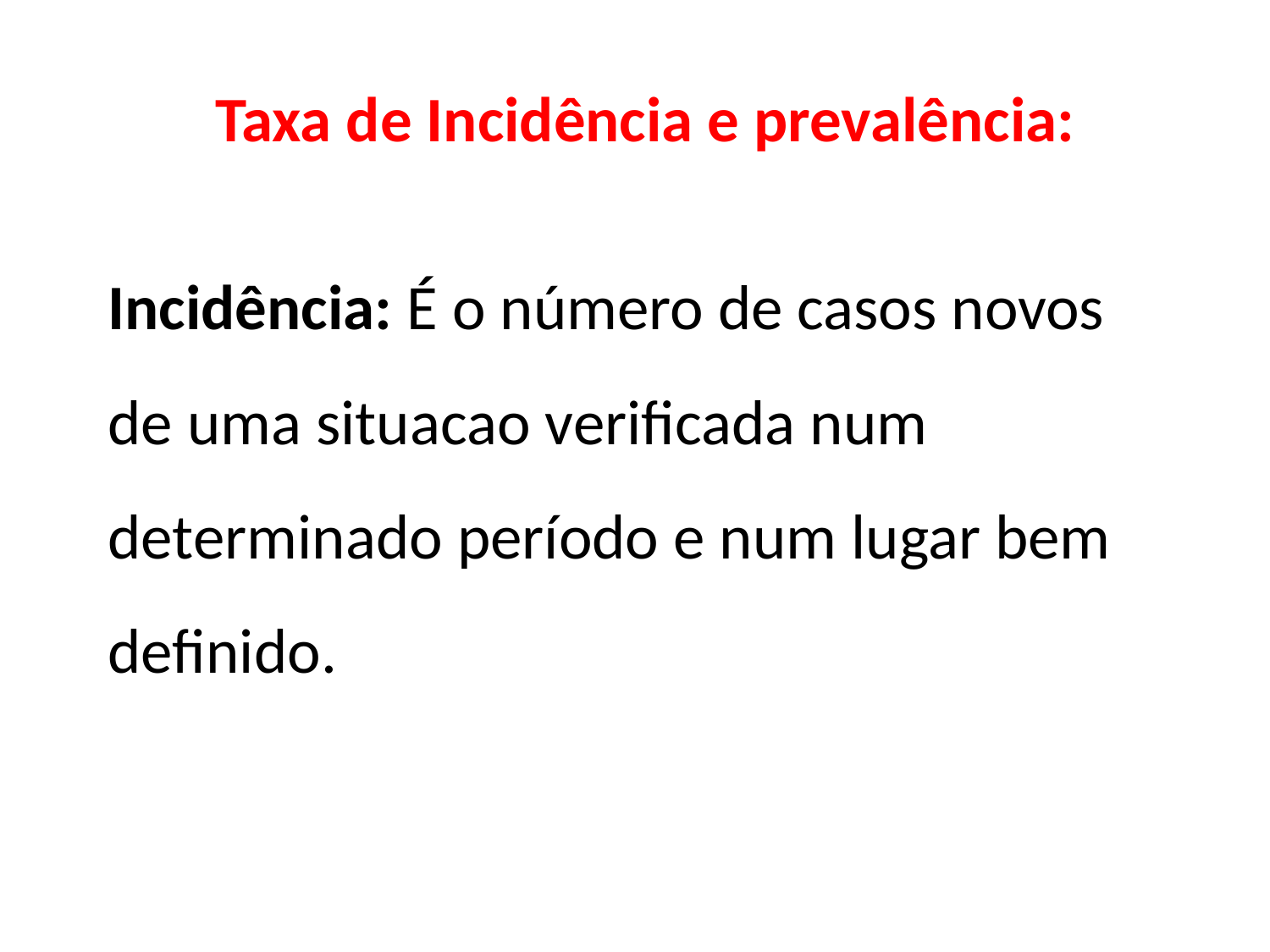

# Taxa de Incidência e prevalência:
Incidência: É o número de casos novos de uma situacao verificada num determinado período e num lugar bem definido.